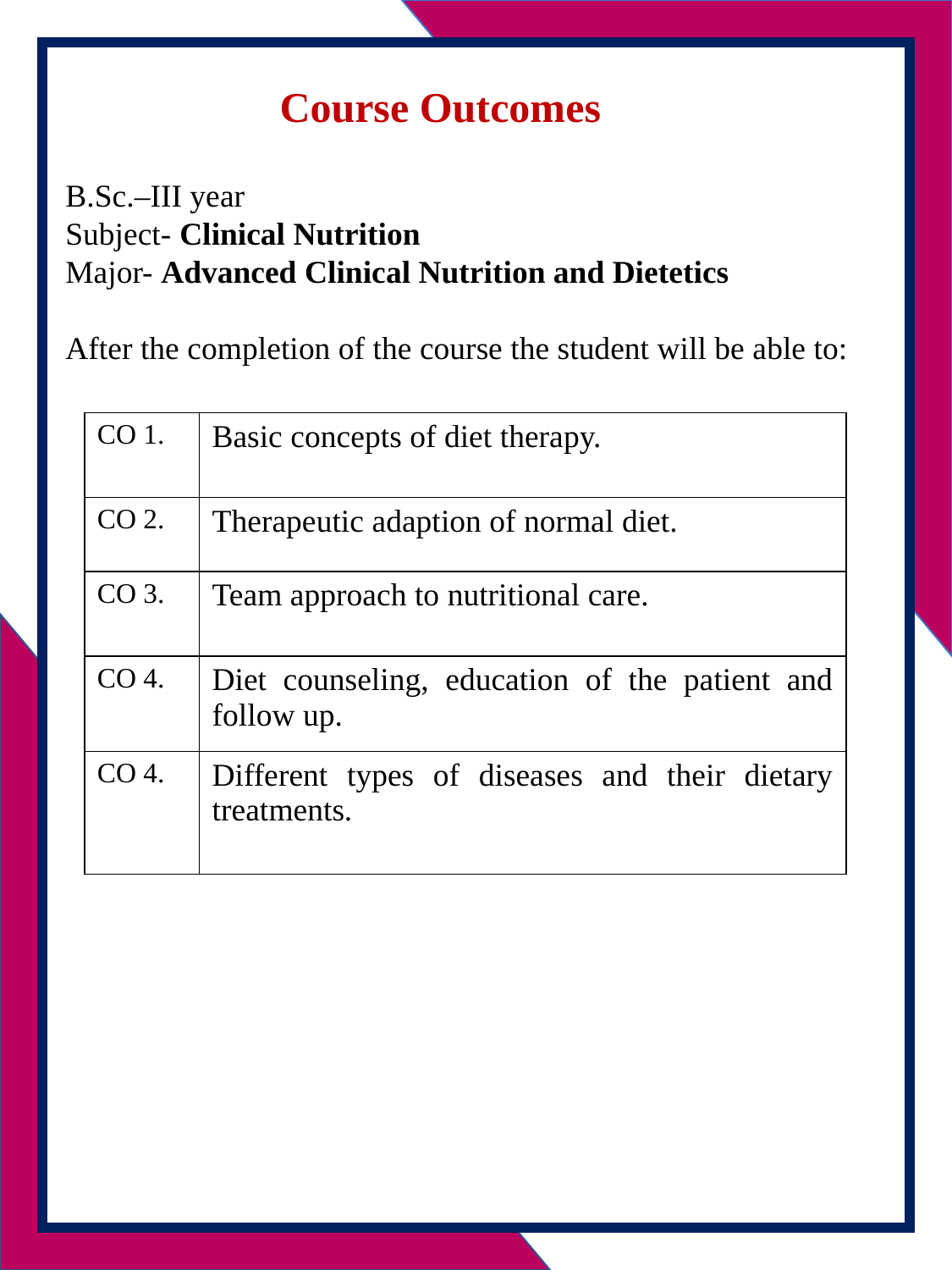

B.Sc.–III year
Subject- Clinical Nutrition
Major- Advanced Clinical Nutrition and Dietetics

After the completion of the course the student will be able to:
Course Outcomes
| CO 1. | Basic concepts of diet therapy. |
| --- | --- |
| CO 2. | Therapeutic adaption of normal diet. |
| CO 3. | Team approach to nutritional care. |
| CO 4. | Diet counseling, education of the patient and follow up. |
| CO 4. | Different types of diseases and their dietary treatments. |